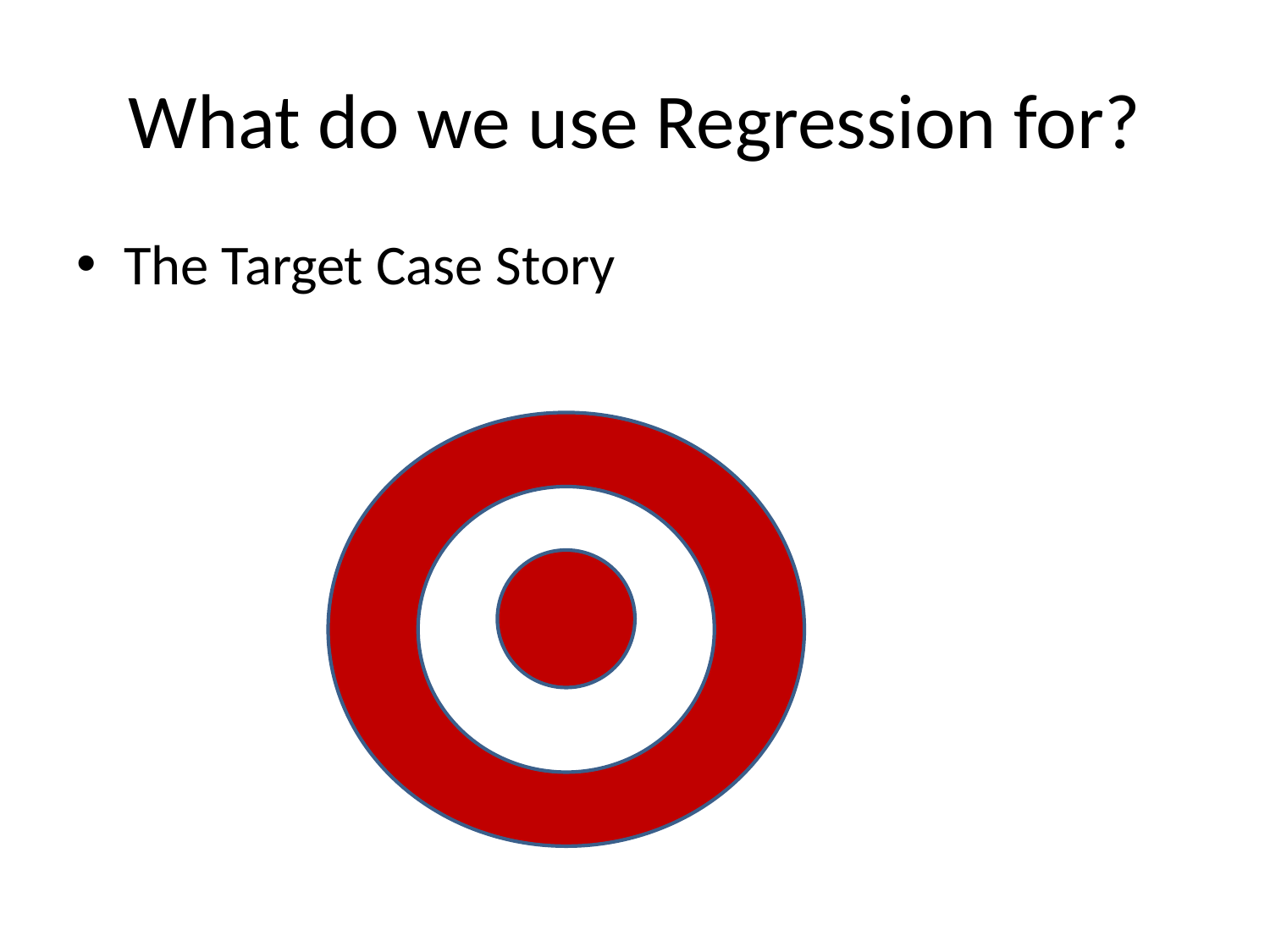

# What do we use Regression for?
The Target Case Story